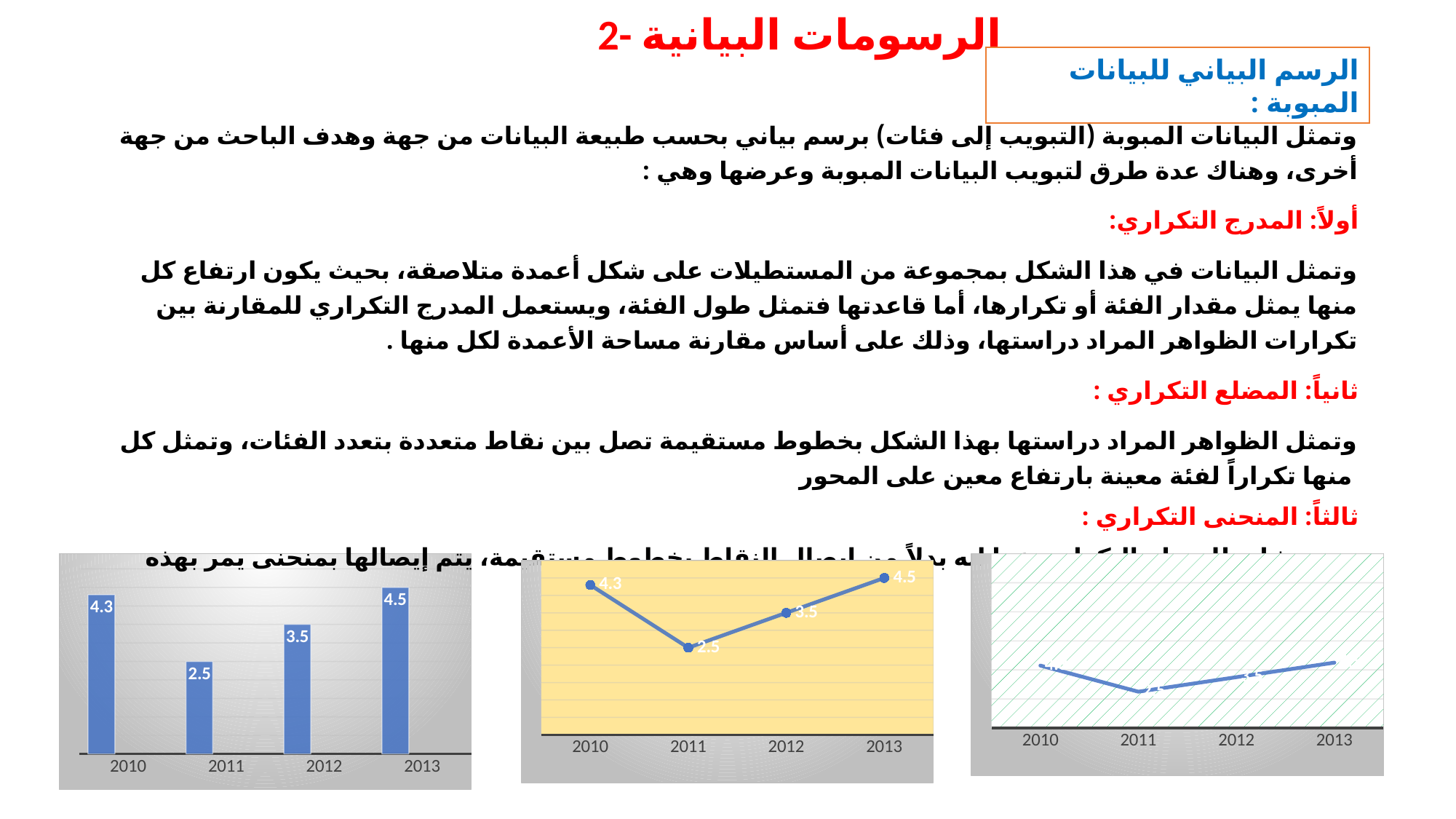

2- الرسومات البيانية
الرسم البياني للبيانات المبوبة :
وتمثل البيانات المبوبة (التبويب إلى فئات) برسم بياني بحسب طبيعة البيانات من جهة وهدف الباحث من جهة أخرى، وهناك عدة طرق لتبويب البيانات المبوبة وعرضها وهي :
أولاً: المدرج التكراري:
وتمثل البيانات في هذا الشكل بمجموعة من المستطيلات على شكل أعمدة متلاصقة، بحيث يكون ارتفاع كل منها يمثل مقدار الفئة أو تكرارها، أما قاعدتها فتمثل طول الفئة، ويستعمل المدرج التكراري للمقارنة بين تكرارات الظواهر المراد دراستها، وذلك على أساس مقارنة مساحة الأعمدة لكل منها .
ثانياً: المضلع التكراري :
وتمثل الظواهر المراد دراستها بهذا الشكل بخطوط مستقيمة تصل بين نقاط متعددة بتعدد الفئات، وتمثل كل منها تكراراً لفئة معينة بارتفاع معين على المحور
ثالثاً: المنحنى التكراري :
وهو مشابه للمضلع التكراري عدا انه بدلاً من إيصال النقاط بخطوط مستقيمة، يتم إيصالها بمنحنى يمر بهذه النقاط

### Chart

| Category | Series 1 | Column1 | Column2 |
|---|---|---|---|
| 2010 | 4.3 | None | None |
| 2011 | 2.5 | None | None |
| 2012 | 3.5 | None | None |
| 2013 | 4.5 | None | None |

### Chart

| Category | Series 1 | Column1 | Column2 |
|---|---|---|---|
| 2010 | 4.3 | None | None |
| 2011 | 2.5 | None | None |
| 2012 | 3.5 | None | None |
| 2013 | 4.5 | None | None |

### Chart

| Category | Series 1 | Column1 | Column2 |
|---|---|---|---|
| 2010 | 4.3 | None | None |
| 2011 | 2.5 | None | None |
| 2012 | 3.5 | None | None |
| 2013 | 4.5 | None | None |